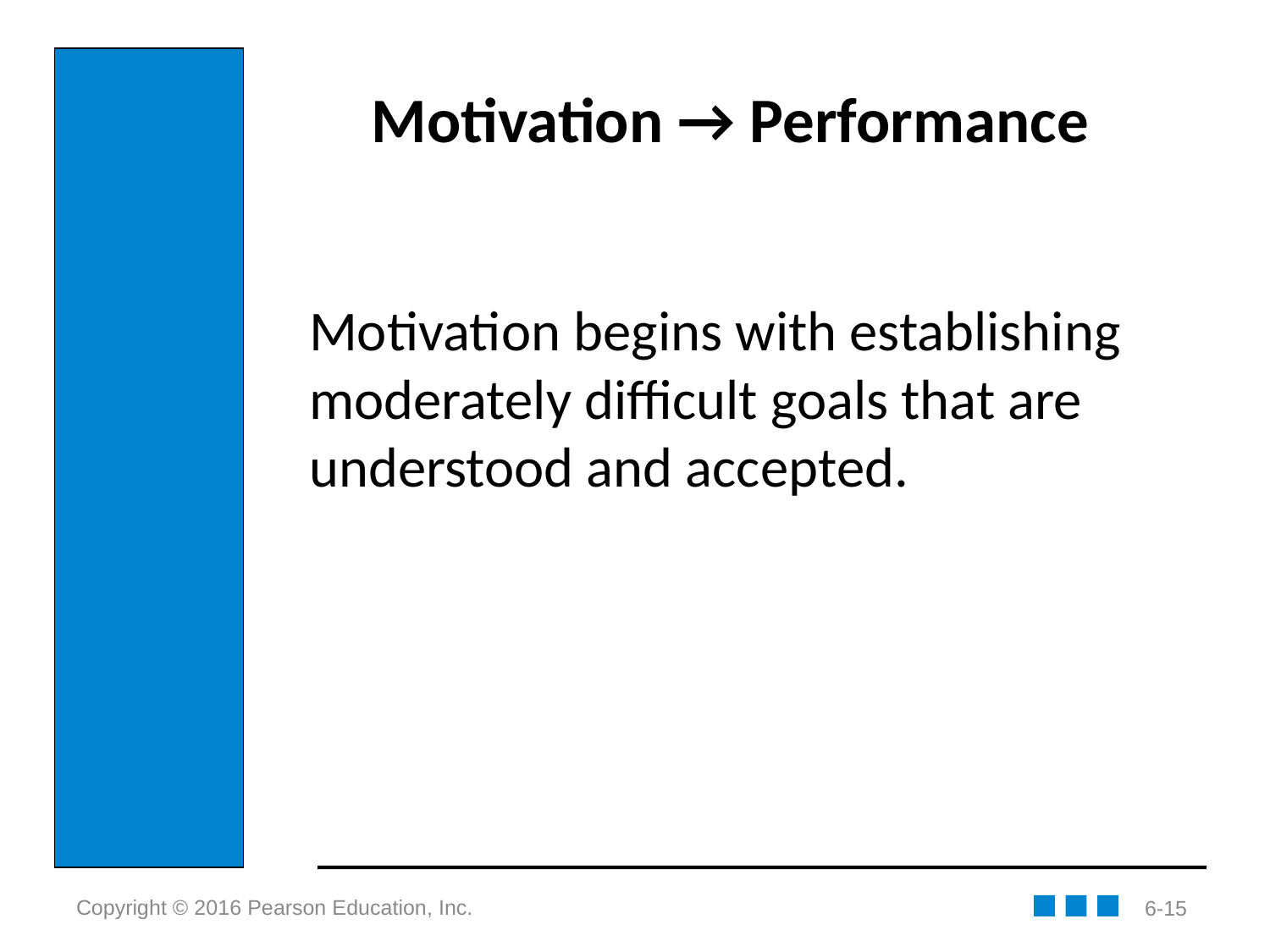

# Motivation → Performance

Motivation begins with establishing moderately difficult goals that are understood and accepted.

6-15
Copyright © 2016 Pearson Education, Inc.